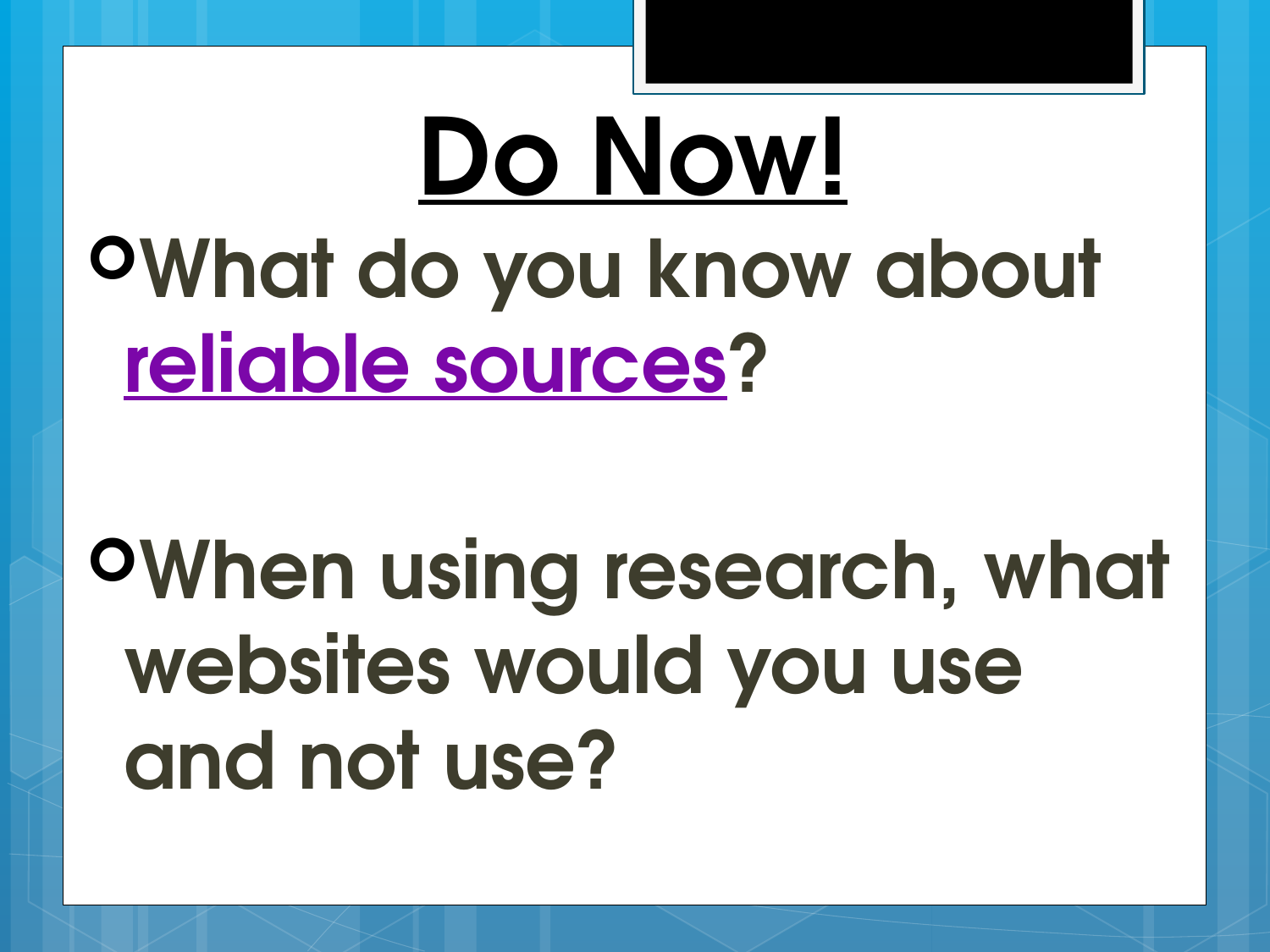

# Do Now!
What do you know about reliable sources?
When using research, what websites would you use and not use?